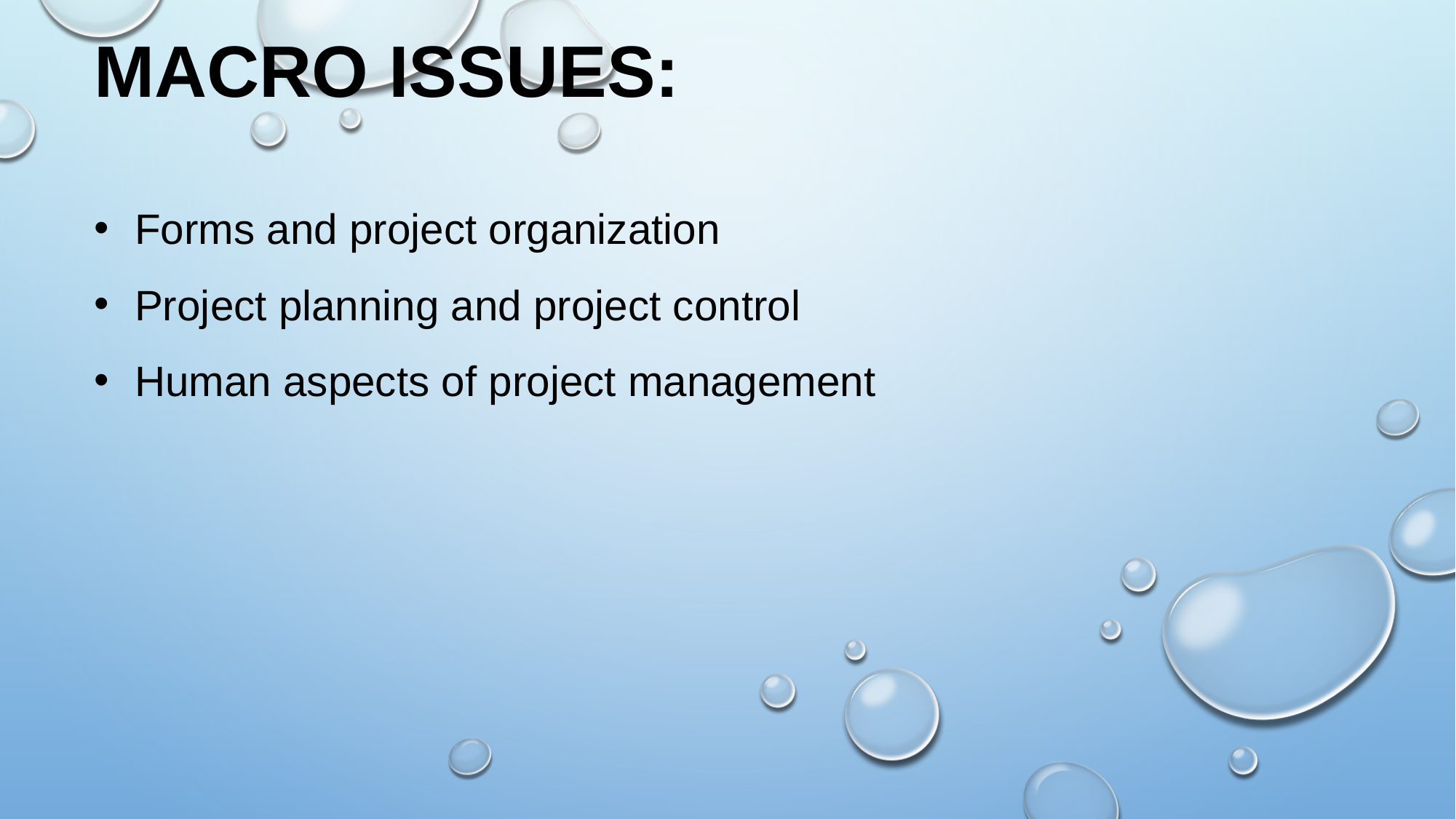

# Macro issues:
Forms and project organization
Project planning and project control
Human aspects of project management